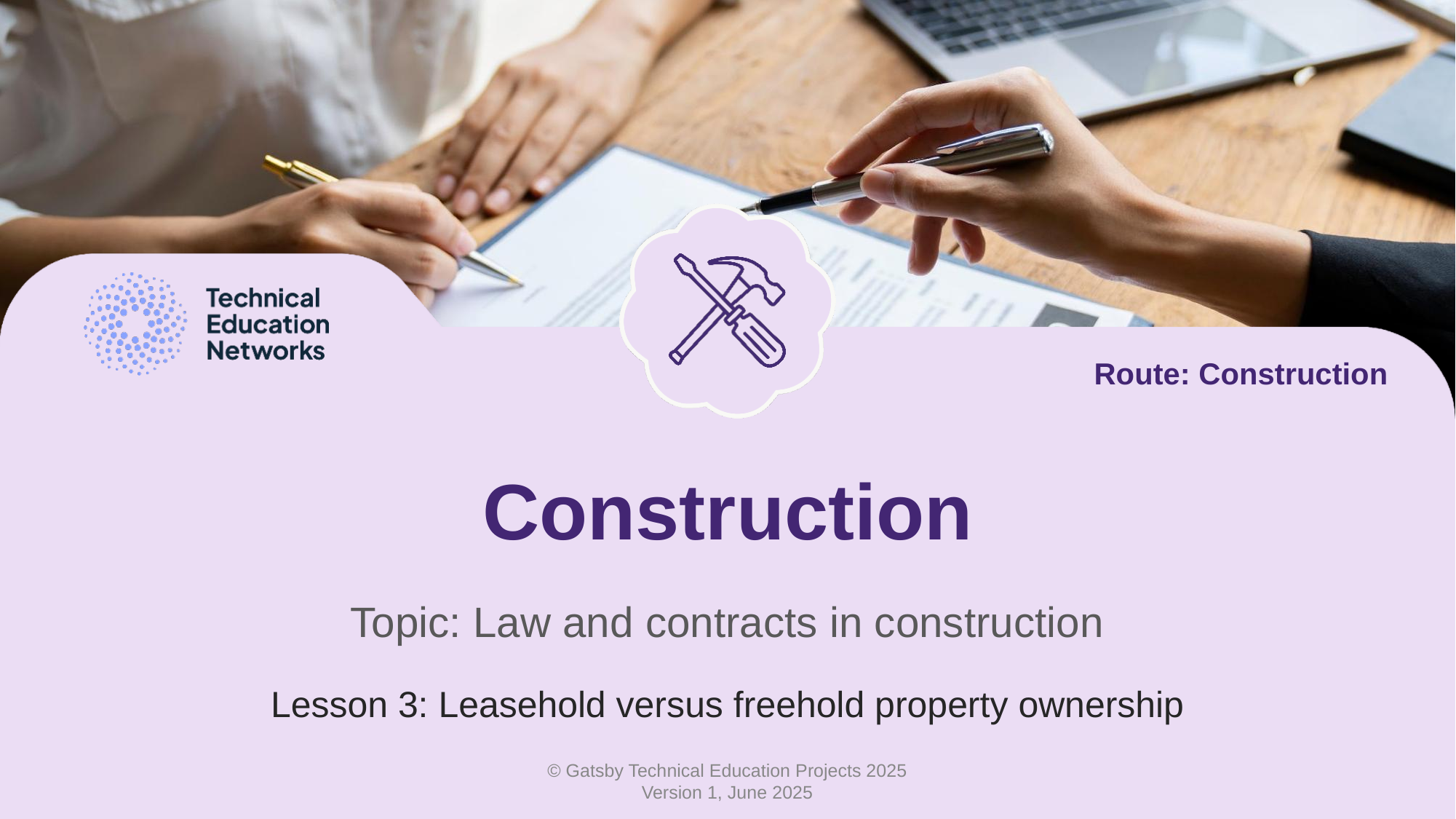

Route: Construction

# Construction
Topic: Law and contracts in construction
Lesson 3: Leasehold versus freehold property ownership